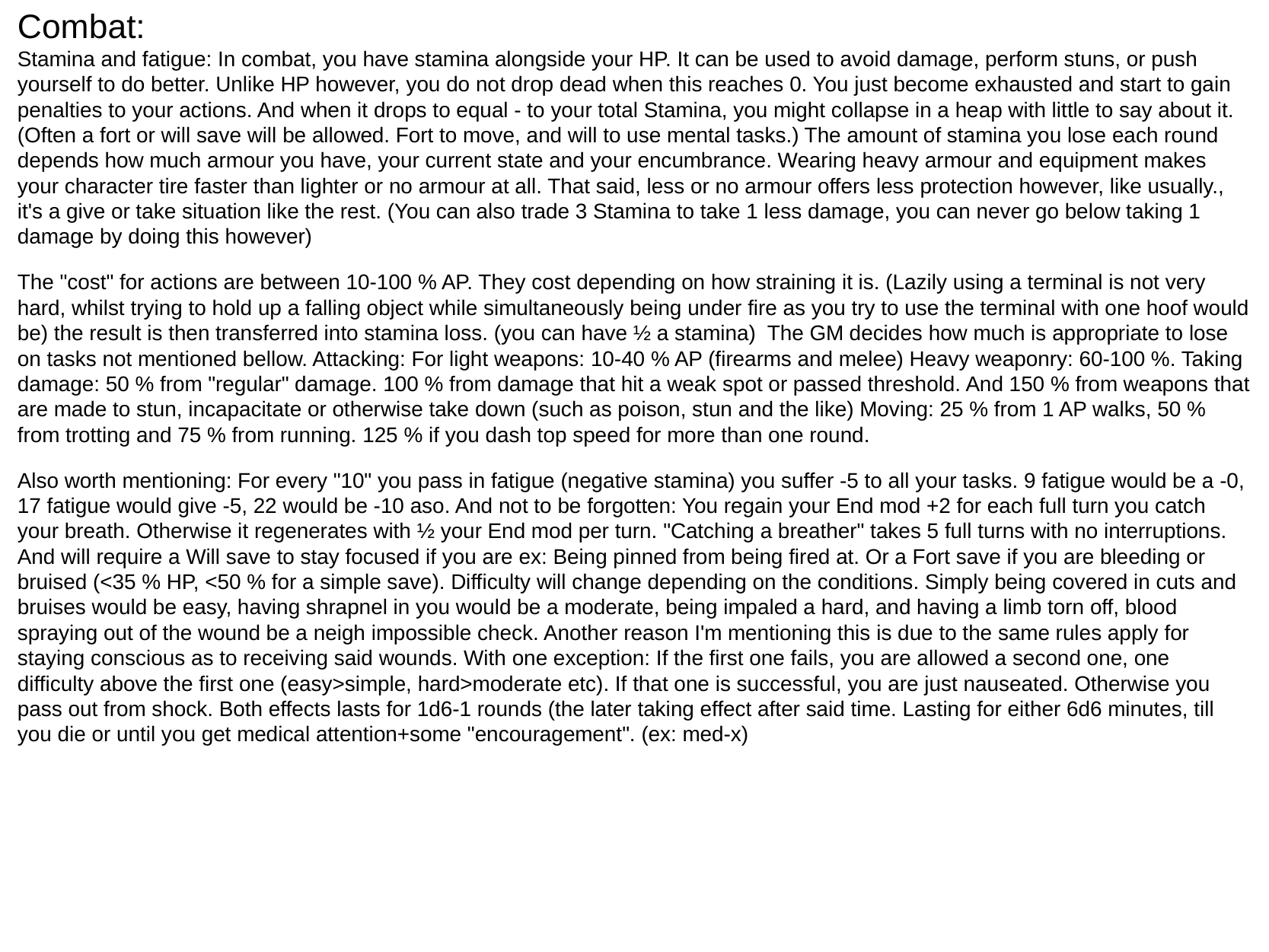

Combat:
Stamina and fatigue: In combat, you have stamina alongside your HP. It can be used to avoid damage, perform stuns, or push yourself to do better. Unlike HP however, you do not drop dead when this reaches 0. You just become exhausted and start to gain penalties to your actions. And when it drops to equal - to your total Stamina, you might collapse in a heap with little to say about it. (Often a fort or will save will be allowed. Fort to move, and will to use mental tasks.) The amount of stamina you lose each round depends how much armour you have, your current state and your encumbrance. Wearing heavy armour and equipment makes your character tire faster than lighter or no armour at all. That said, less or no armour offers less protection however, like usually., it's a give or take situation like the rest. (You can also trade 3 Stamina to take 1 less damage, you can never go below taking 1 damage by doing this however)

The "cost" for actions are between 10-100 % AP. They cost depending on how straining it is. (Lazily using a terminal is not very hard, whilst trying to hold up a falling object while simultaneously being under fire as you try to use the terminal with one hoof would be) the result is then transferred into stamina loss. (you can have ½ a stamina)  The GM decides how much is appropriate to lose on tasks not mentioned bellow. Attacking: For light weapons: 10-40 % AP (firearms and melee) Heavy weaponry: 60-100 %. Taking damage: 50 % from "regular" damage. 100 % from damage that hit a weak spot or passed threshold. And 150 % from weapons that are made to stun, incapacitate or otherwise take down (such as poison, stun and the like) Moving: 25 % from 1 AP walks, 50 % from trotting and 75 % from running. 125 % if you dash top speed for more than one round.

Also worth mentioning: For every "10" you pass in fatigue (negative stamina) you suffer -5 to all your tasks. 9 fatigue would be a -0, 17 fatigue would give -5, 22 would be -10 aso. And not to be forgotten: You regain your End mod +2 for each full turn you catch your breath. Otherwise it regenerates with ½ your End mod per turn. "Catching a breather" takes 5 full turns with no interruptions. And will require a Will save to stay focused if you are ex: Being pinned from being fired at. Or a Fort save if you are bleeding or bruised (<35 % HP, <50 % for a simple save). Difficulty will change depending on the conditions. Simply being covered in cuts and bruises would be easy, having shrapnel in you would be a moderate, being impaled a hard, and having a limb torn off, blood spraying out of the wound be a neigh impossible check. Another reason I'm mentioning this is due to the same rules apply for staying conscious as to receiving said wounds. With one exception: If the first one fails, you are allowed a second one, one difficulty above the first one (easy>simple, hard>moderate etc). If that one is successful, you are just nauseated. Otherwise you pass out from shock. Both effects lasts for 1d6-1 rounds (the later taking effect after said time. Lasting for either 6d6 minutes, till you die or until you get medical attention+some "encouragement". (ex: med-x)